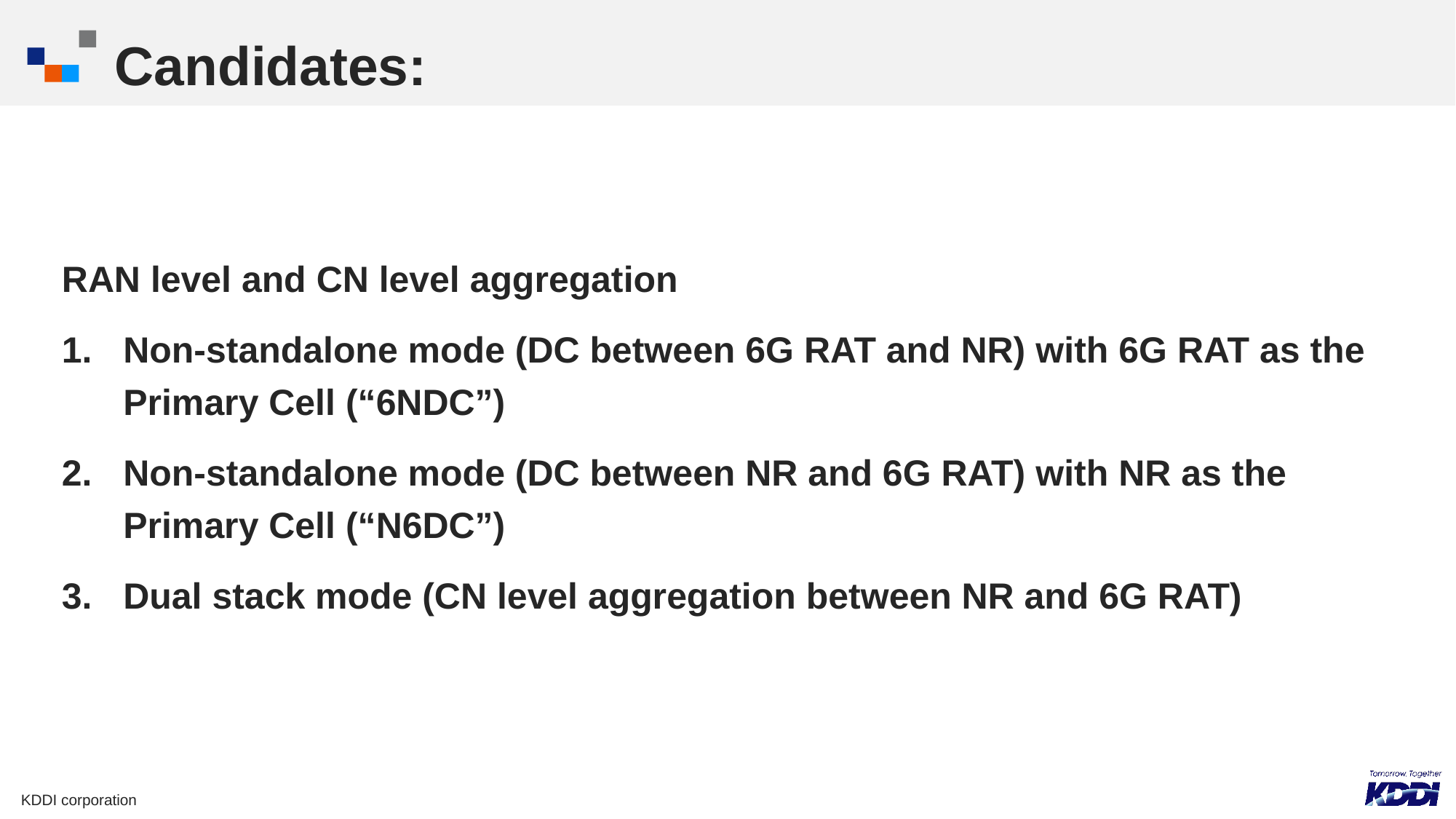

Candidates:
RAN level and CN level aggregation
Non-standalone mode (DC between 6G RAT and NR) with 6G RAT as the Primary Cell (“6NDC”)
Non-standalone mode (DC between NR and 6G RAT) with NR as the Primary Cell (“N6DC”)
Dual stack mode (CN level aggregation between NR and 6G RAT)